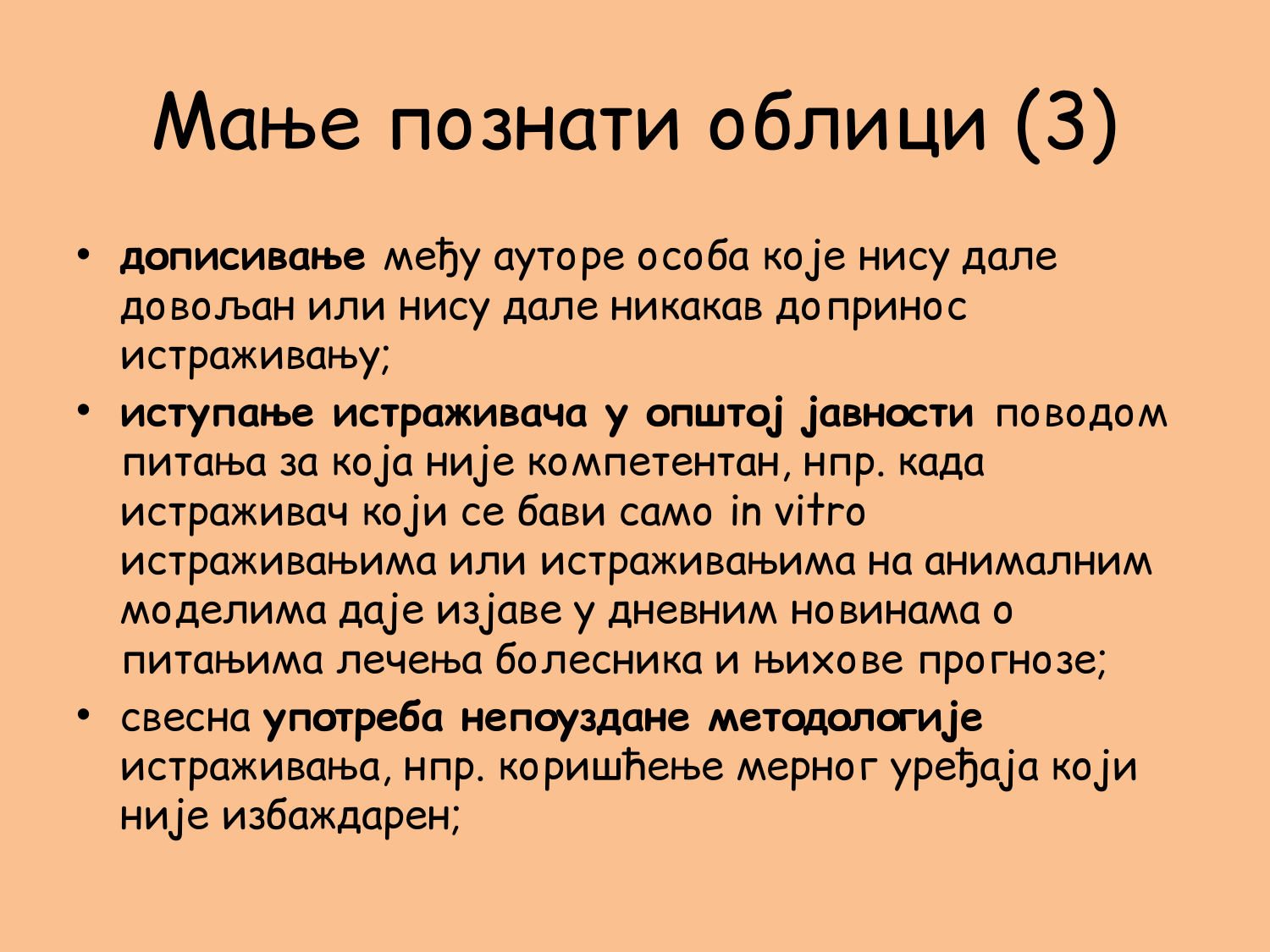

# Мање познати облици (3)
дописивање међу ауторе особа које нису дале довољан или нису дале никакав допринос истраживању;
иступање истраживача у општој јавности поводом питања за која није компетентан, нпр. када истраживач који се бави само in vitro истраживањима или истраживањима на анималним моделима даје изјаве у дневним новинама о питањима лечења болесника и њихове прогнозе;
свесна употреба непоуздане методологије истраживања, нпр. коришћење мерног уређаја који није избаждарен;